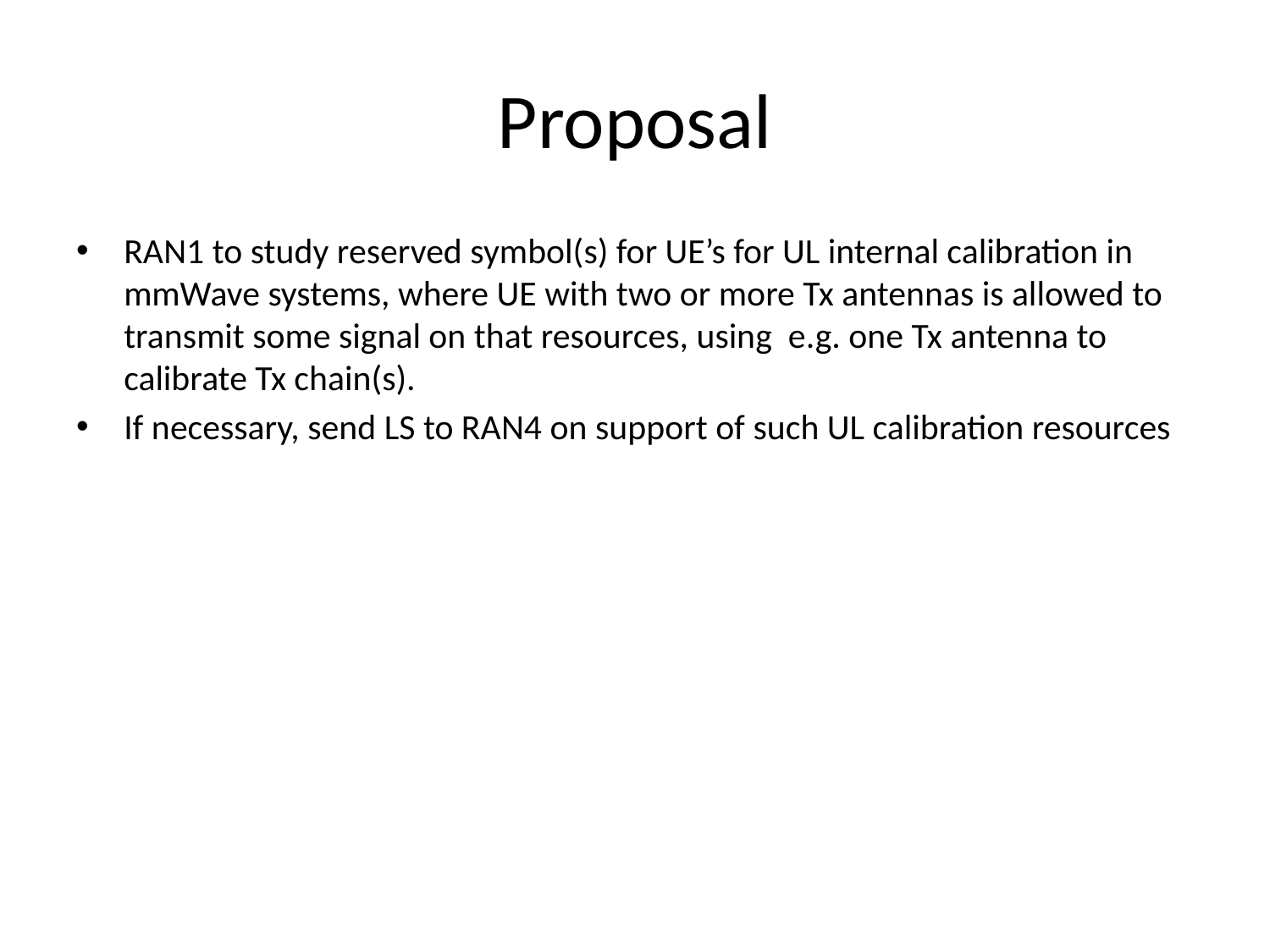

# Proposal
RAN1 to study reserved symbol(s) for UE’s for UL internal calibration in mmWave systems, where UE with two or more Tx antennas is allowed to transmit some signal on that resources, using  e.g. one Tx antenna to calibrate Tx chain(s).
If necessary, send LS to RAN4 on support of such UL calibration resources